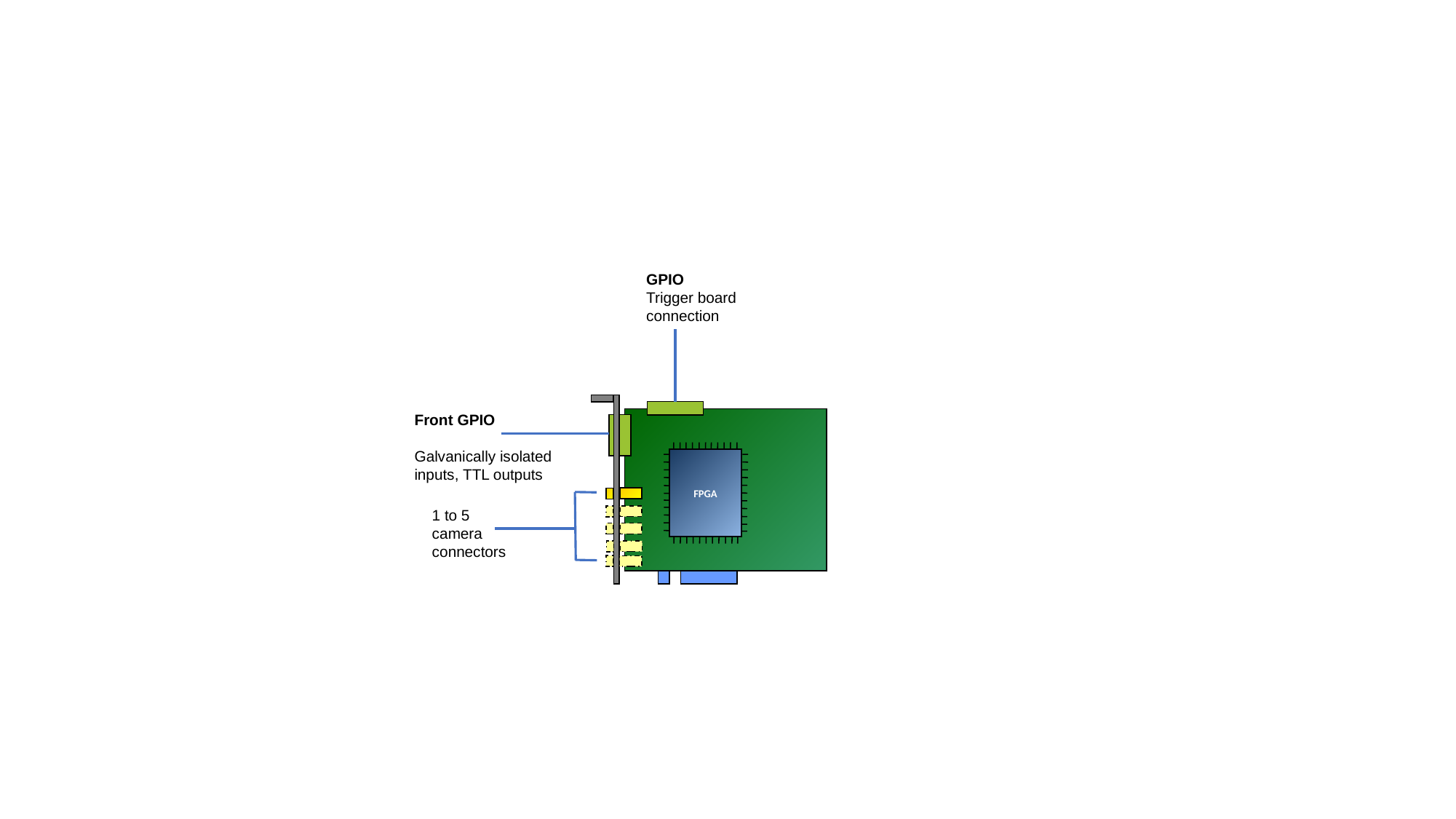

#
GPIO
Trigger board connection

FPGA

Front GPIO

Galvanically isolated inputs, TTL outputs
1 to 5 camera connectors